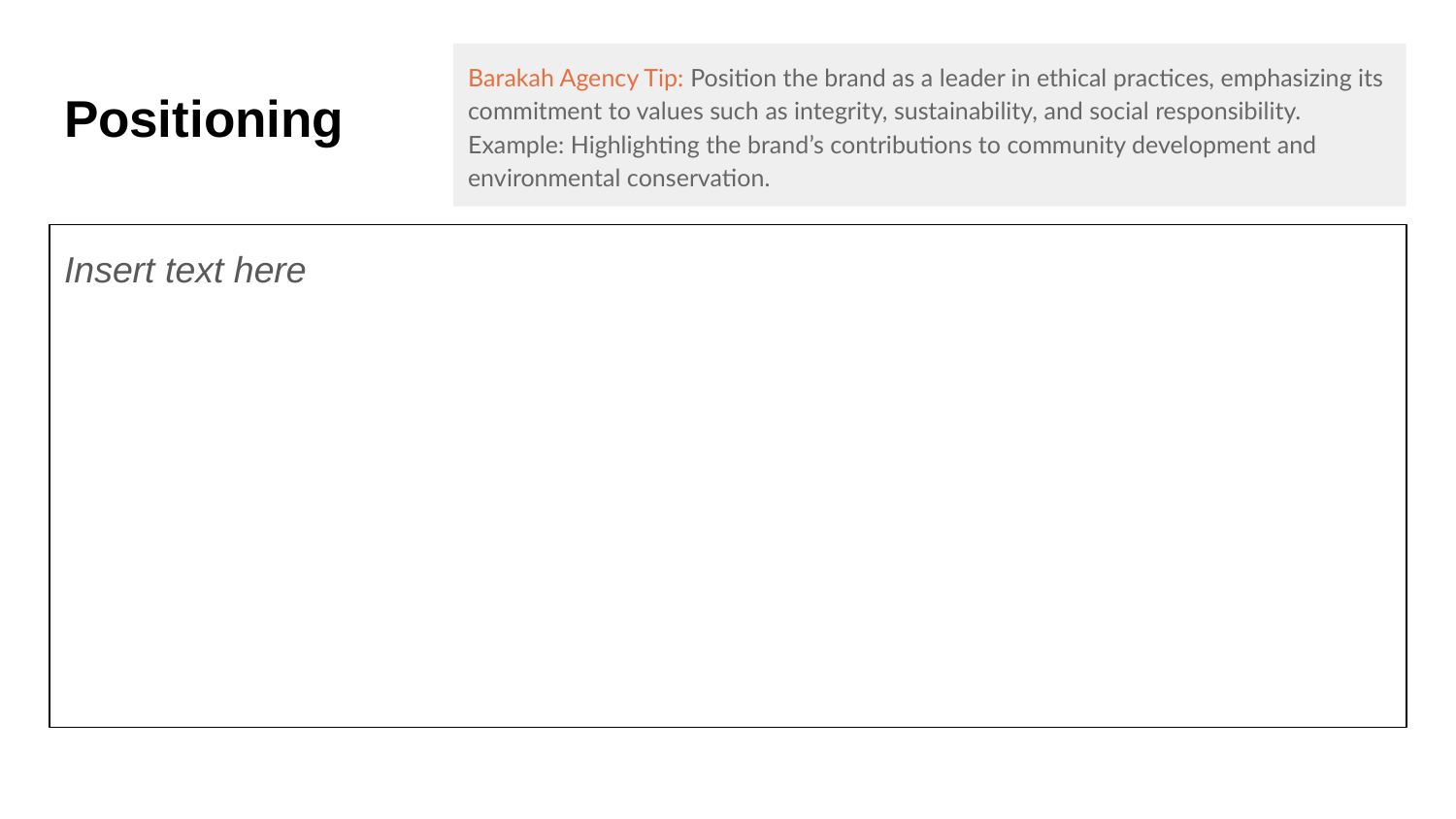

Barakah Agency Tip: Position the brand as a leader in ethical practices, emphasizing its commitment to values such as integrity, sustainability, and social responsibility. Example: Highlighting the brand’s contributions to community development and environmental conservation.
# Positioning
Insert text here